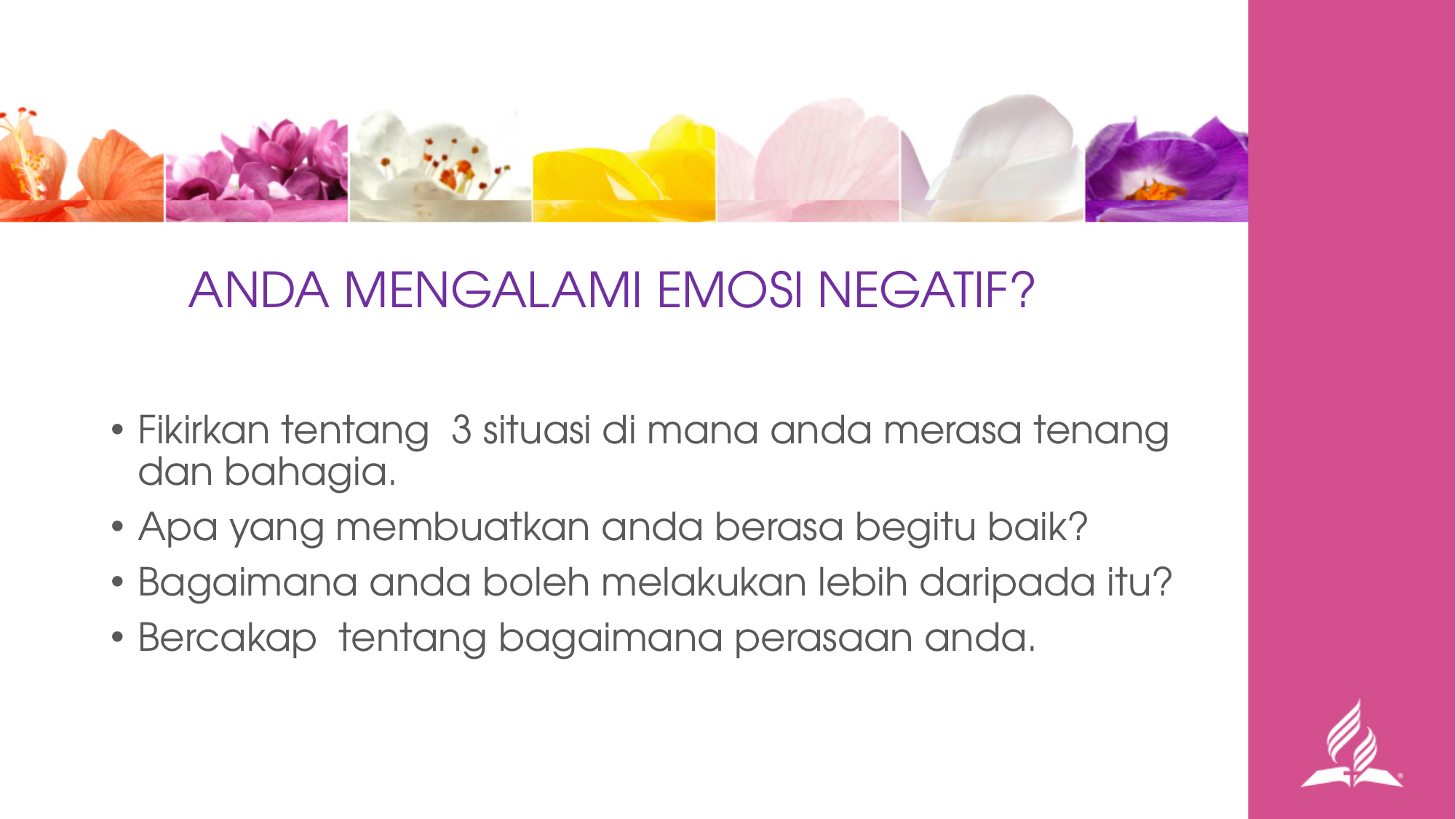

ANDA MENGALAMI EMOSI NEGATIF?
Fikirkan tentang  3 situasi di mana anda merasa tenang dan bahagia.
Apa yang membuatkan anda berasa begitu baik?
Bagaimana anda boleh melakukan lebih daripada itu?
Bercakap  tentang bagaimana perasaan anda.